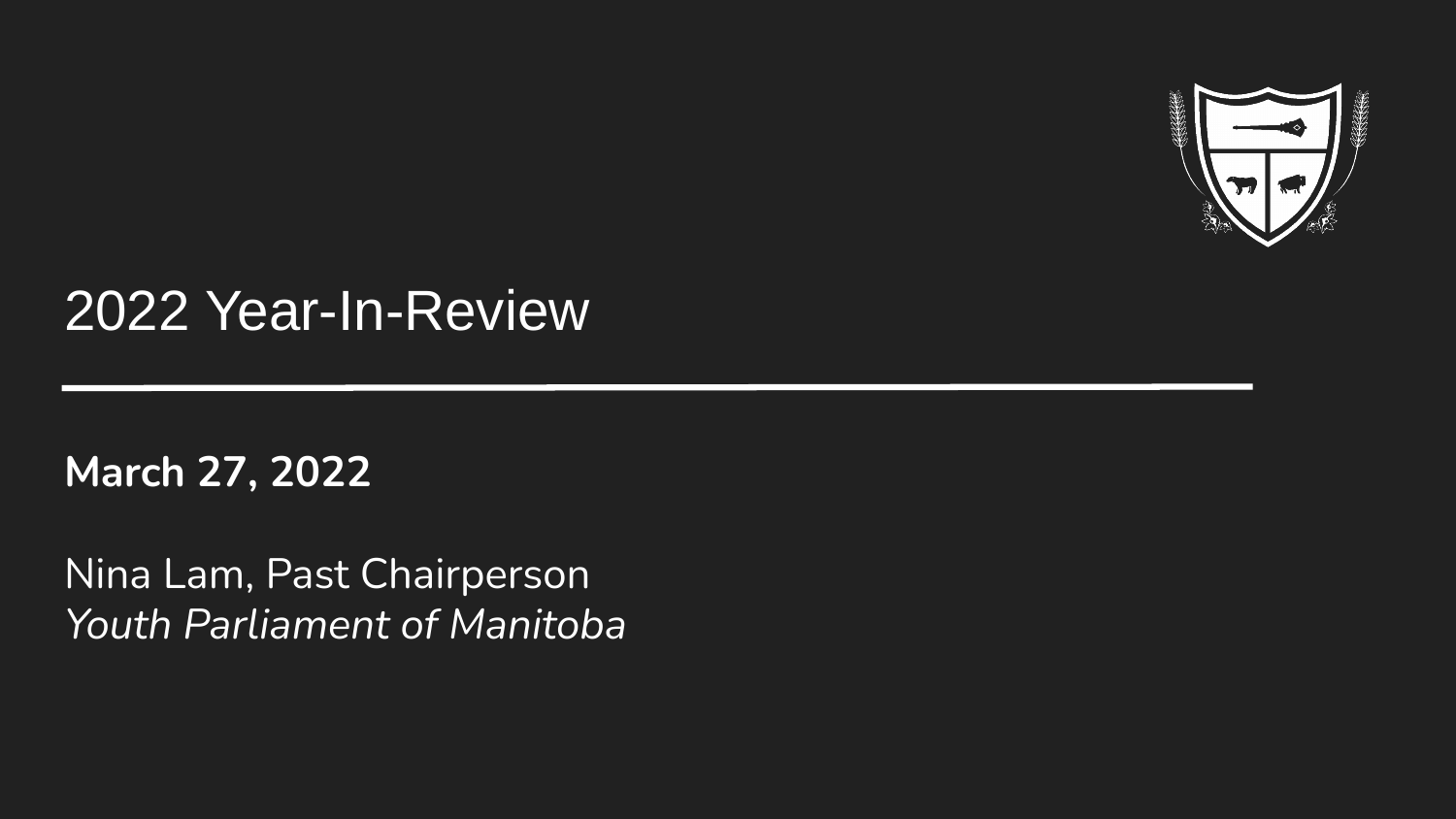

# 2022 Year-In-Review
March 27, 2022

Nina Lam, Past Chairperson
Youth Parliament of Manitoba